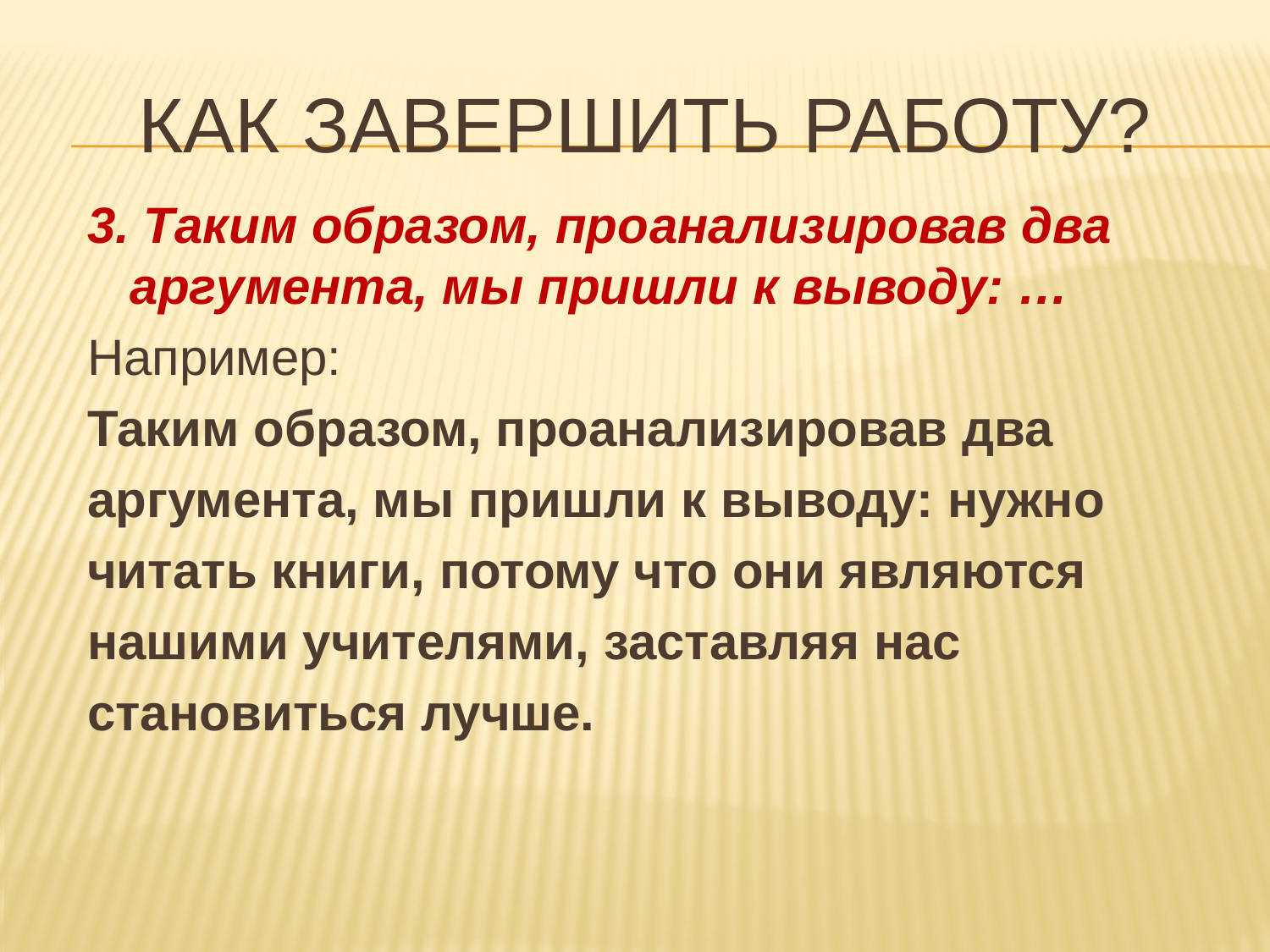

# Как завершить работу?
3. Таким образом, проанализировав два аргумента, мы пришли к выводу: …
Например:
Таким образом, проанализировав два
аргумента, мы пришли к выводу: нужно
читать книги, потому что они являются
нашими учителями, заставляя нас
становиться лучше.